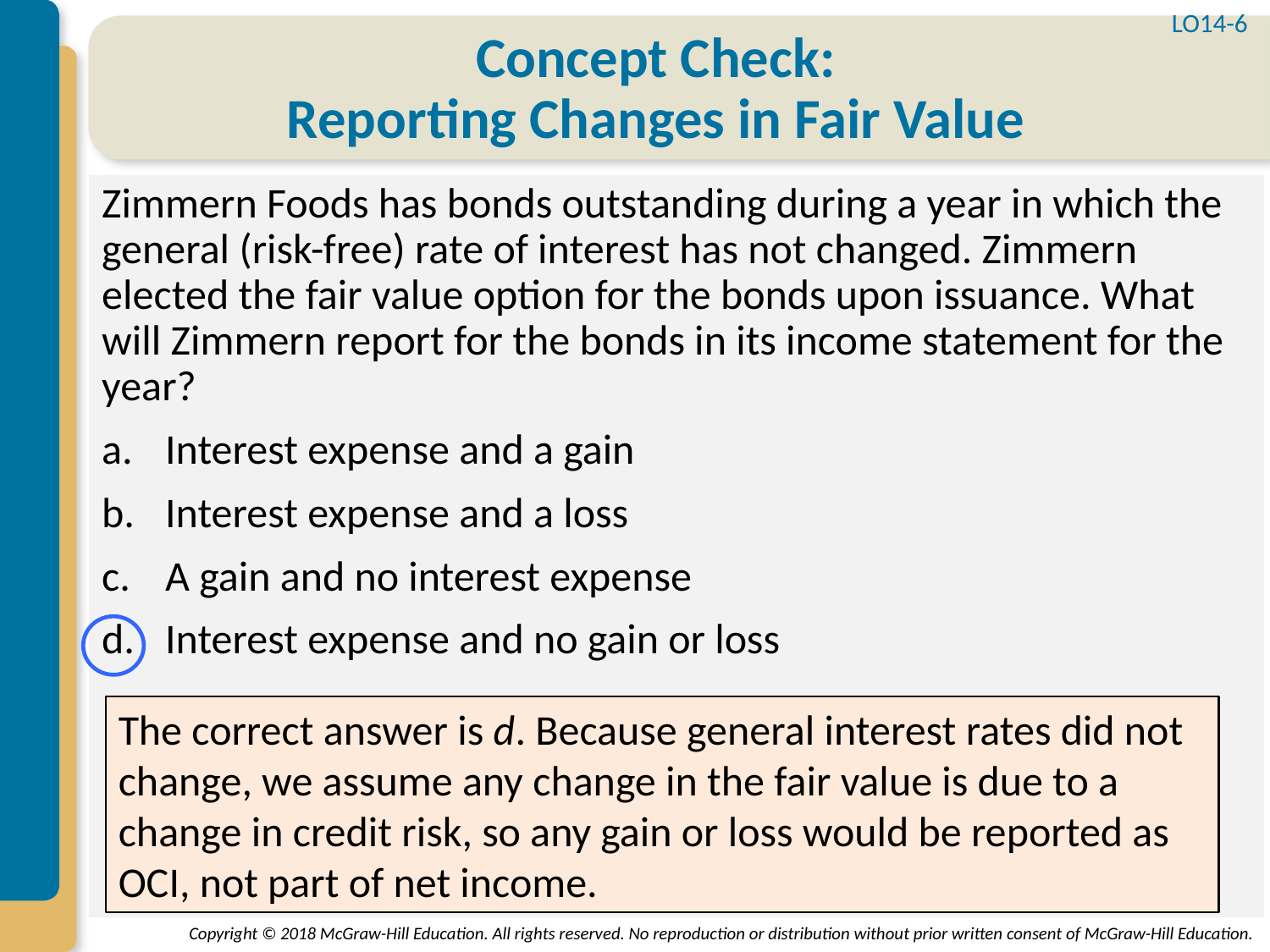

LO14-6
# Concept Check: Reporting Changes in Fair Value
Zimmern Foods has bonds outstanding during a year in which the general (risk-free) rate of interest has not changed. Zimmern elected the fair value option for the bonds upon issuance. What will Zimmern report for the bonds in its income statement for the year?
Interest expense and a gain
Interest expense and a loss
A gain and no interest expense
Interest expense and no gain or loss

The correct answer is d. Because general interest rates did not change, we assume any change in the fair value is due to a change in credit risk, so any gain or loss would be reported as OCI, not part of net income.